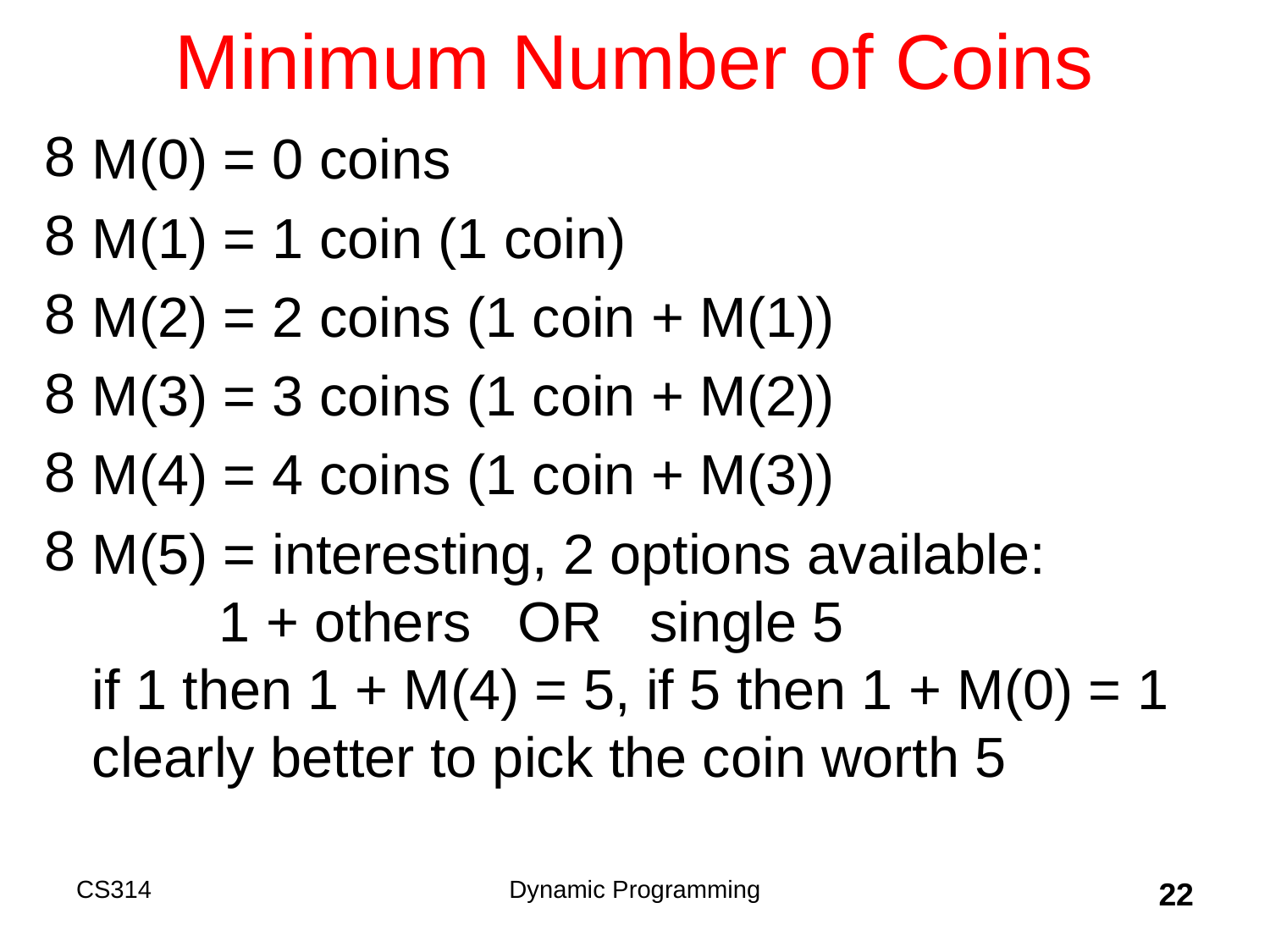

# Minimum Number of Coins
M(0) = 0 coins
M(1) = 1 coin (1 coin)
M(2) = 2 coins (1 coin + M(1))
M(3) = 3 coins (1 coin + M(2))
M(4) = 4 coins (1 coin + M(3))
M(5) = interesting, 2 options available:
	1 + others   OR   single 5
if 1 then 1 + M(4) = 5, if 5 then 1 + M(0) = 1
clearly better to pick the coin worth 5
CS314
Dynamic Programming
22